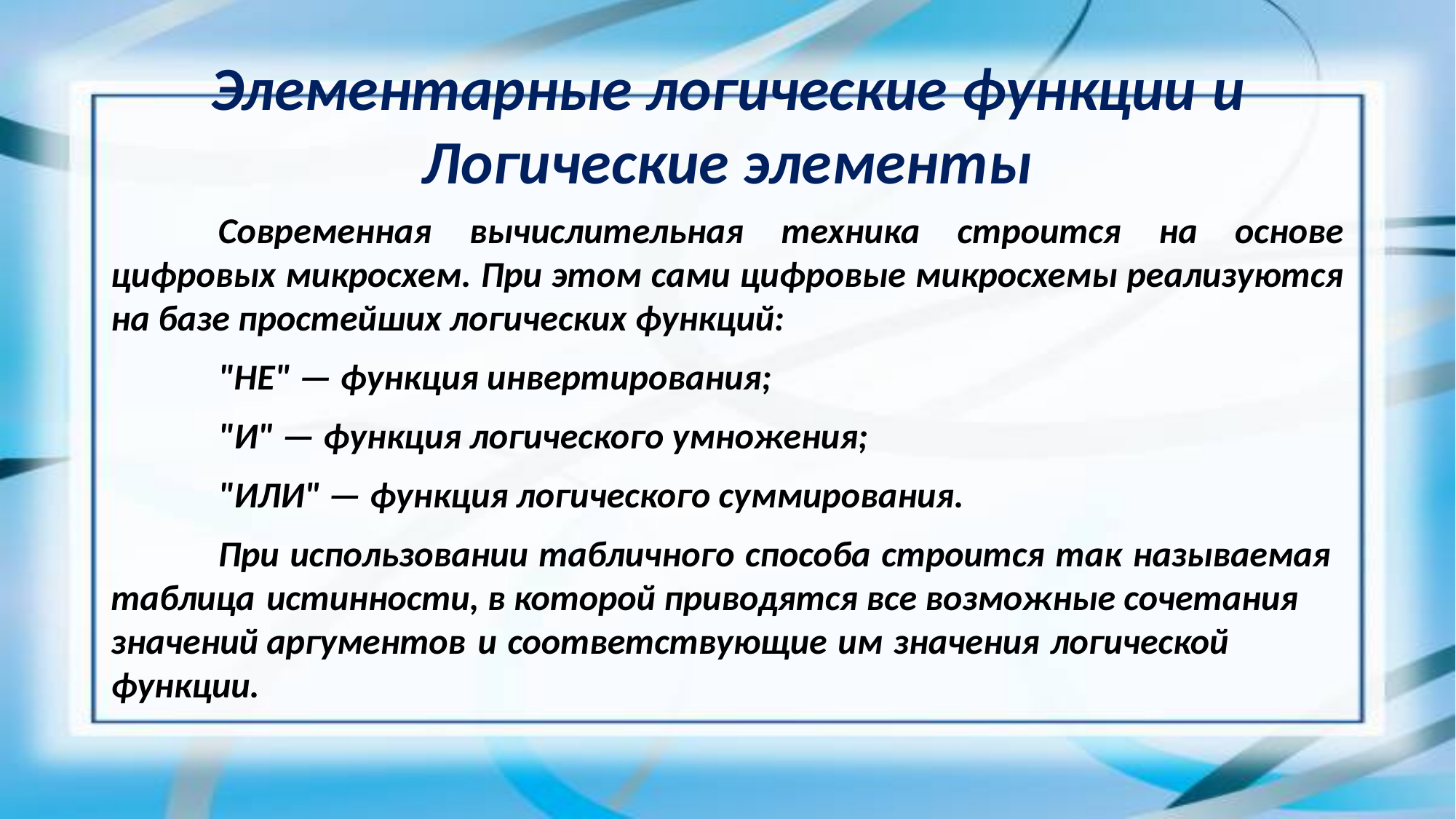

# Элементарные логические функции и Логические элементы
Современная вычислительная техника строится на основе цифровых микросхем. При этом сами цифровые микросхемы реализуются на базе простейших логических функций:
"НЕ" — функция инвертирования;
"И" — функция логического умножения;
"ИЛИ" — функция логического суммирования.
При использовании табличного способа строится так называемая таблица истинности, в которой приводятся все возможные сочетания значений аргументов и соответствующие им значения логической функции.